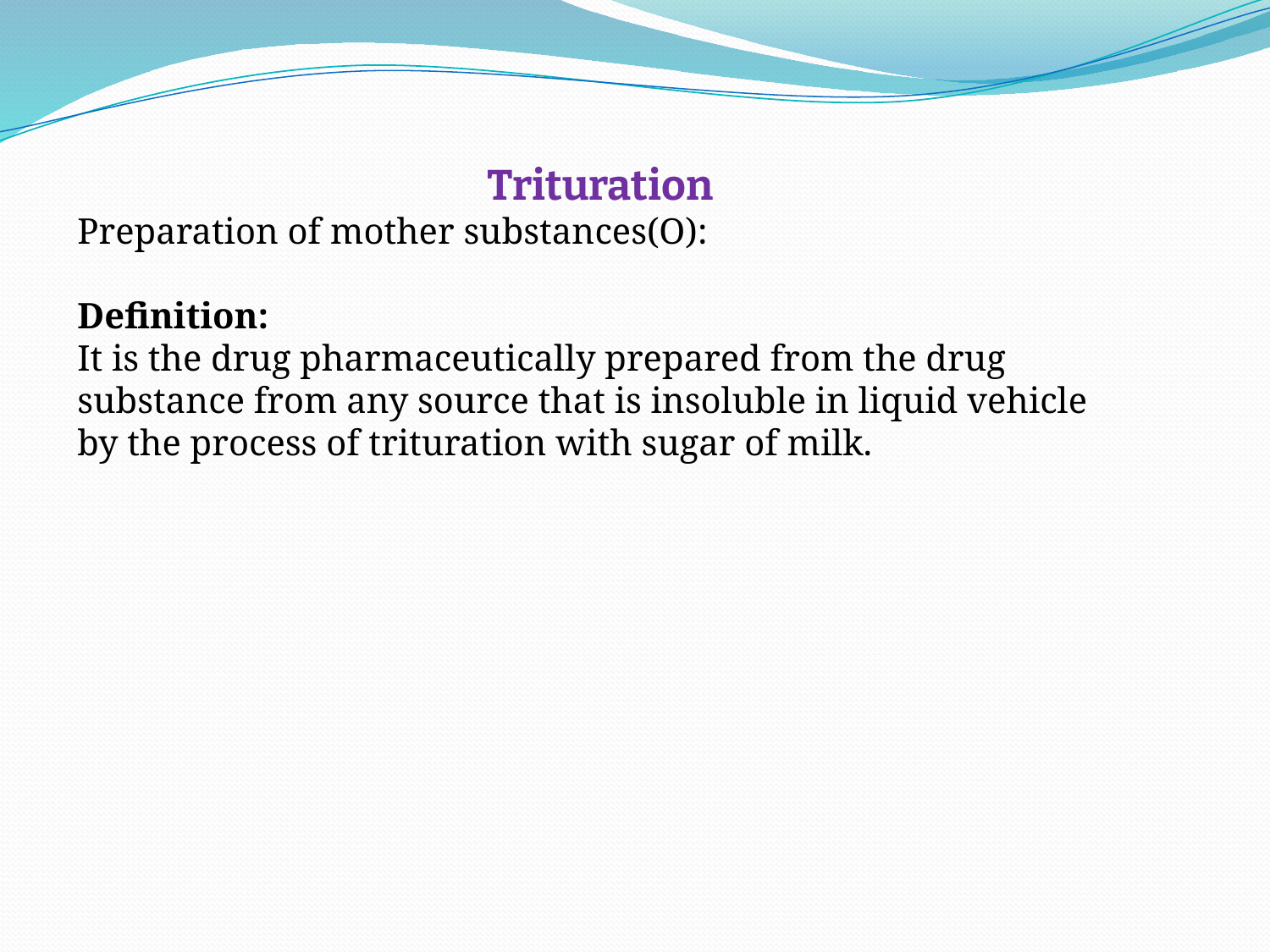

Trituration
Preparation of mother substances(O):

Definition:
It is the drug pharmaceutically prepared from the drug substance from any source that is insoluble in liquid vehicle by the process of trituration with sugar of milk.